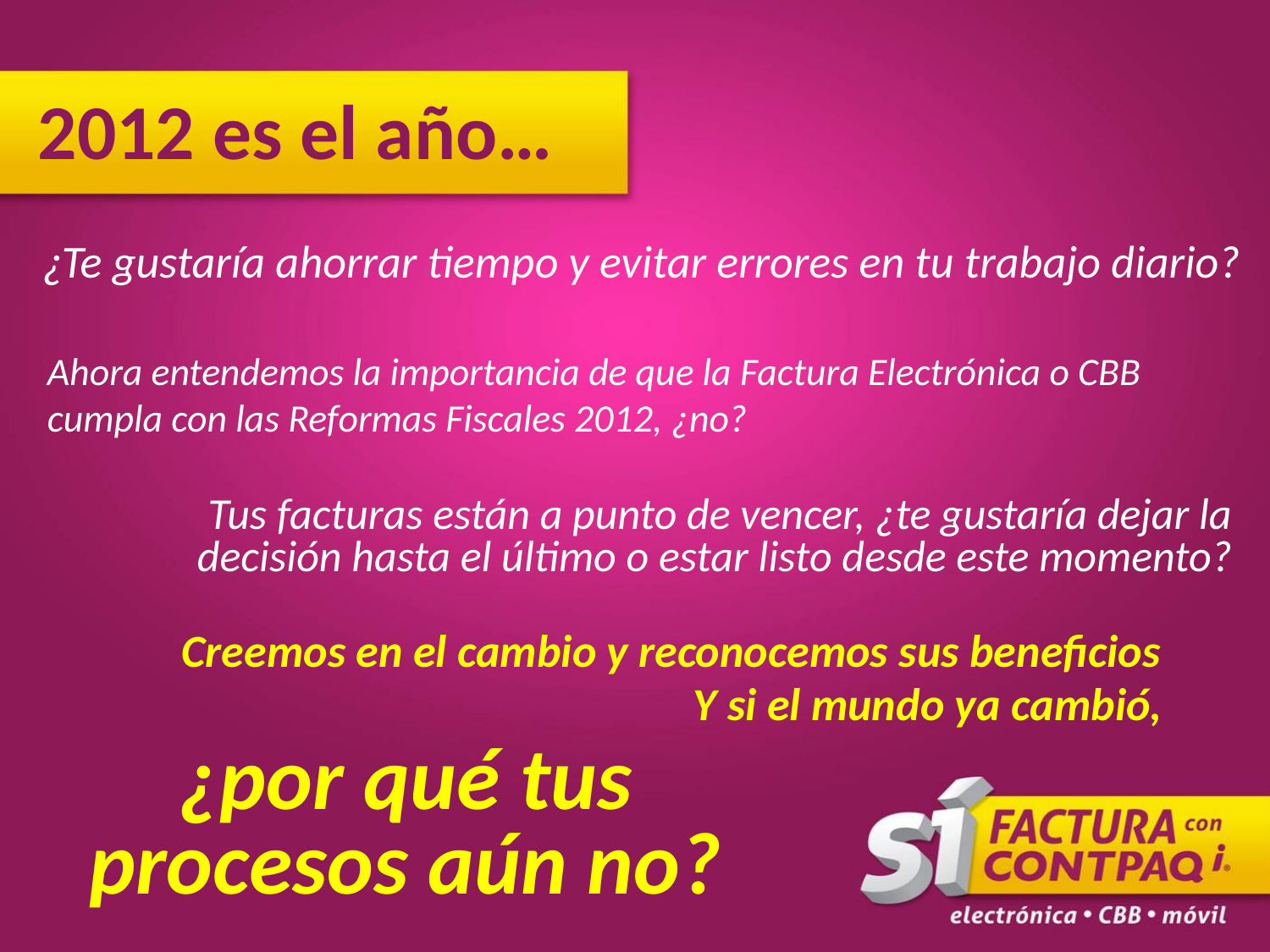

2012 es el año…
¿Te gustaría ahorrar tiempo y evitar errores en tu trabajo diario?
Ahora entendemos la importancia de que la Factura Electrónica o CBB cumpla con las Reformas Fiscales 2012, ¿no?
Tus facturas están a punto de vencer, ¿te gustaría dejar la decisión hasta el último o estar listo desde este momento?
Creemos en el cambio y reconocemos sus beneficios
Y si el mundo ya cambió,
¿por qué tus procesos aún no?